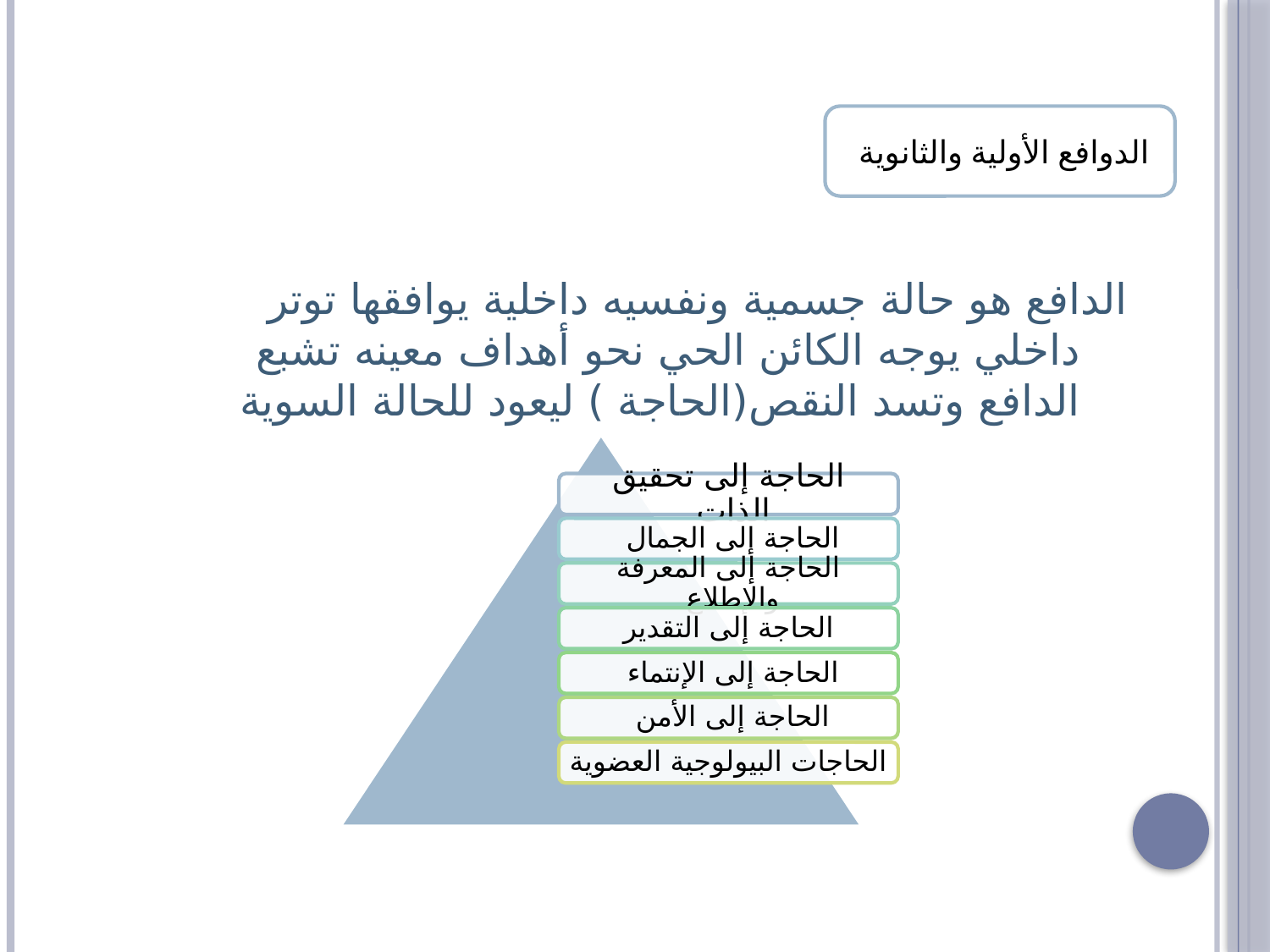

الدوافع الأولية والثانوية
الدافع هو حالة جسمية ونفسيه داخلية يوافقها توتر داخلي يوجه الكائن الحي نحو أهداف معينه تشبع الدافع وتسد النقص(الحاجة ) ليعود للحالة السوية
الحاجة إلى تحقيق الذات
الحاجة إلى الجمال
الحاجة إلى المعرفة والإطلاع
الحاجة إلى التقدير
الحاجة إلى الإنتماء
الحاجة إلى الأمن
الحاجات البيولوجية العضوية